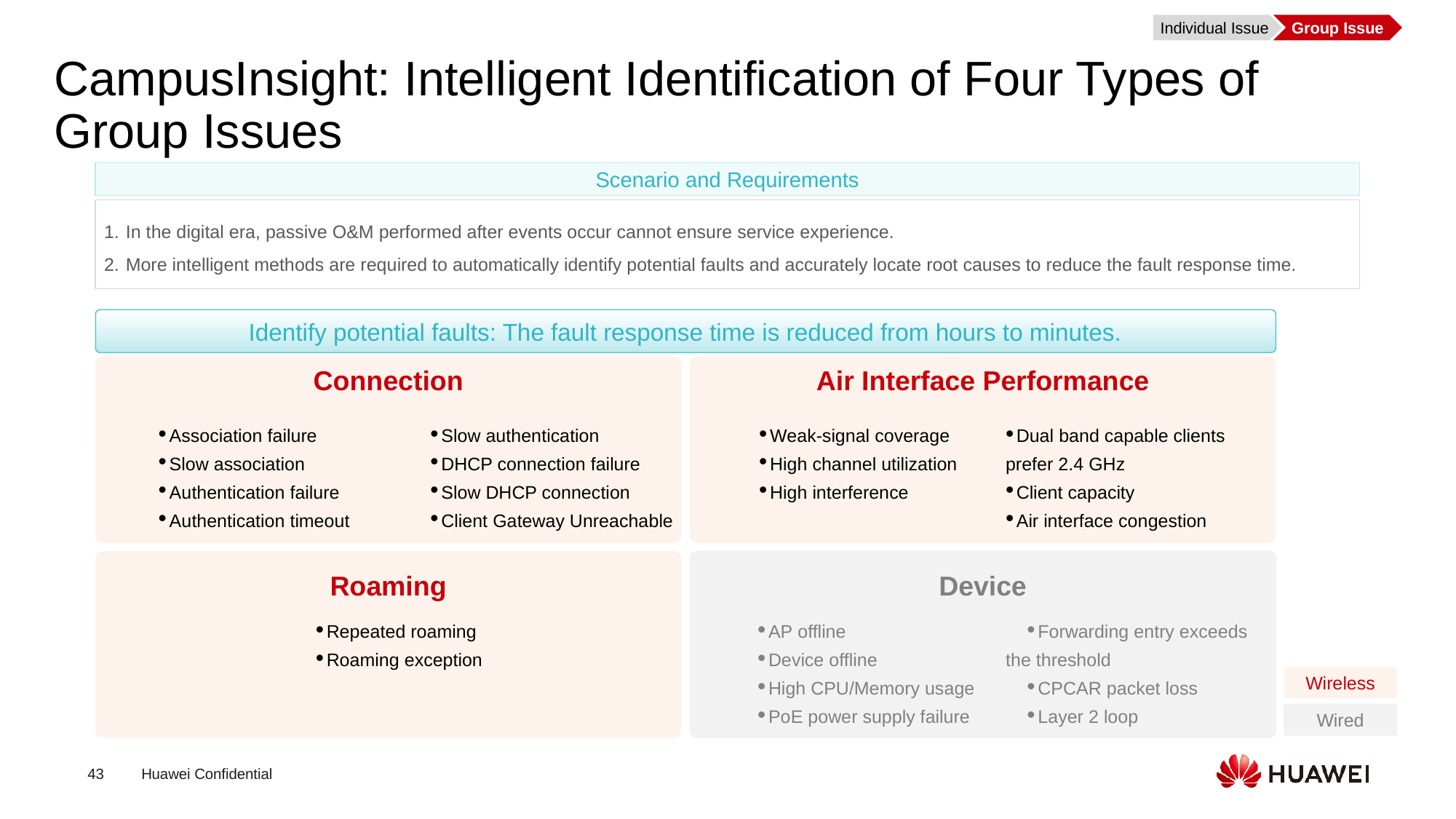

Individual Issue
Group Issue
# CampusInsight: Intelligent Identification of Four Types of Group Issues
Scenario and Requirements
In the digital era, passive O&M performed after events occur cannot ensure service experience.
More intelligent methods are required to automatically identify potential faults and accurately locate root causes to reduce the fault response time.
Identify potential faults: The fault response time is reduced from hours to minutes.

Connection
Air Interface Performance
Association failure
Slow association
Authentication failure
Authentication timeout
Slow authentication
DHCP connection failure
Slow DHCP connection
Client Gateway Unreachable
Weak-signal coverage
High channel utilization
High interference
Dual band capable clients prefer 2.4 GHz
Client capacity
Air interface congestion

Roaming
Device
Repeated roaming
Roaming exception
AP offline
Device offline
High CPU/Memory usage
PoE power supply failure
Forwarding entry exceeds the threshold
CPCAR packet loss
Layer 2 loop
Wireless
Wired